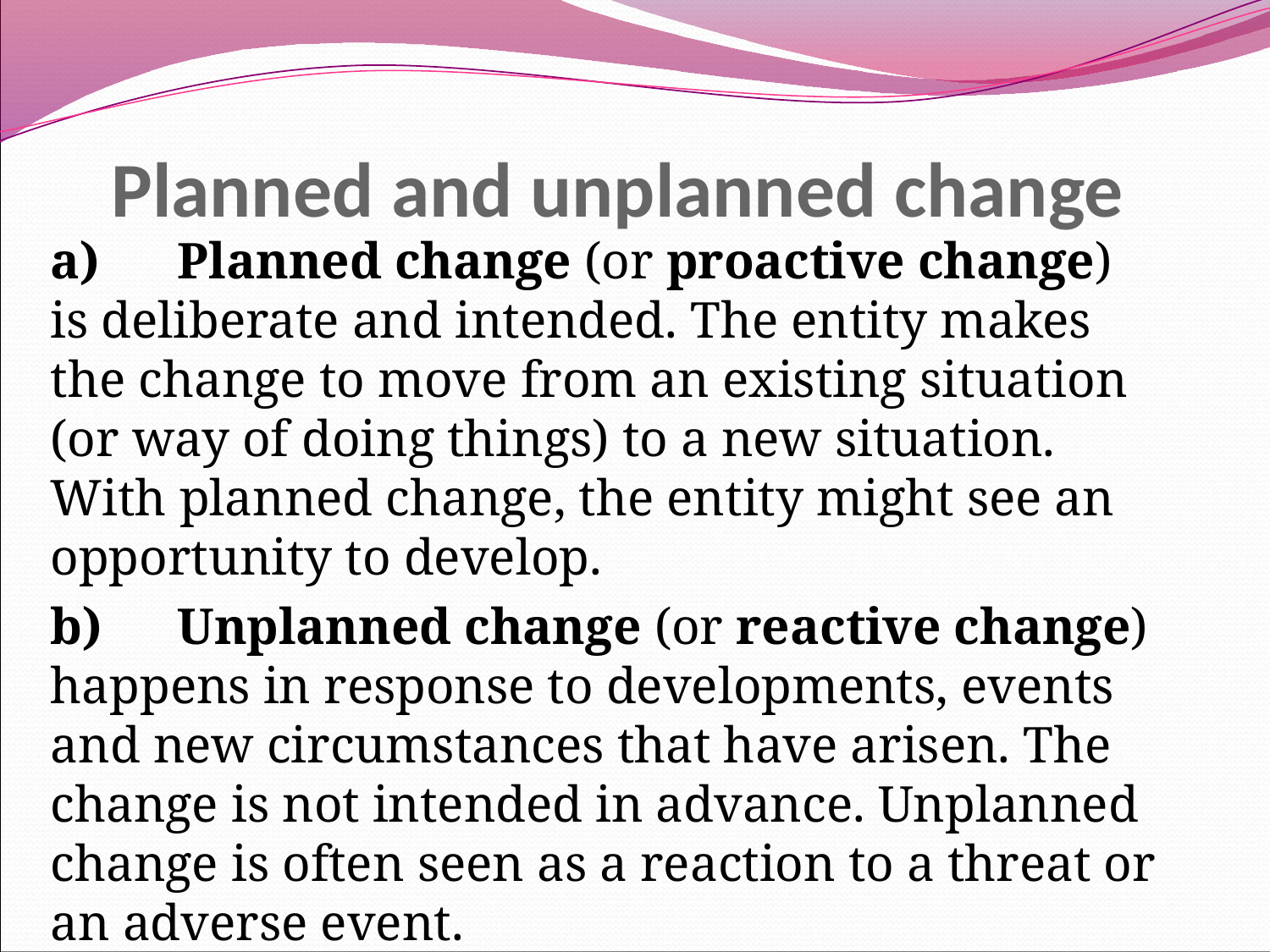

# Planned and unplanned change
	a) 	Planned change (or proactive change) is deliberate and intended. The entity makes the change to move from an existing situation (or way of doing things) to a new situation. With planned change, the entity might see an opportunity to develop.
	b) 	Unplanned change (or reactive change) happens in response to developments, events and new circumstances that have arisen. The change is not intended in advance. Unplanned change is often seen as a reaction to a threat or an adverse event.